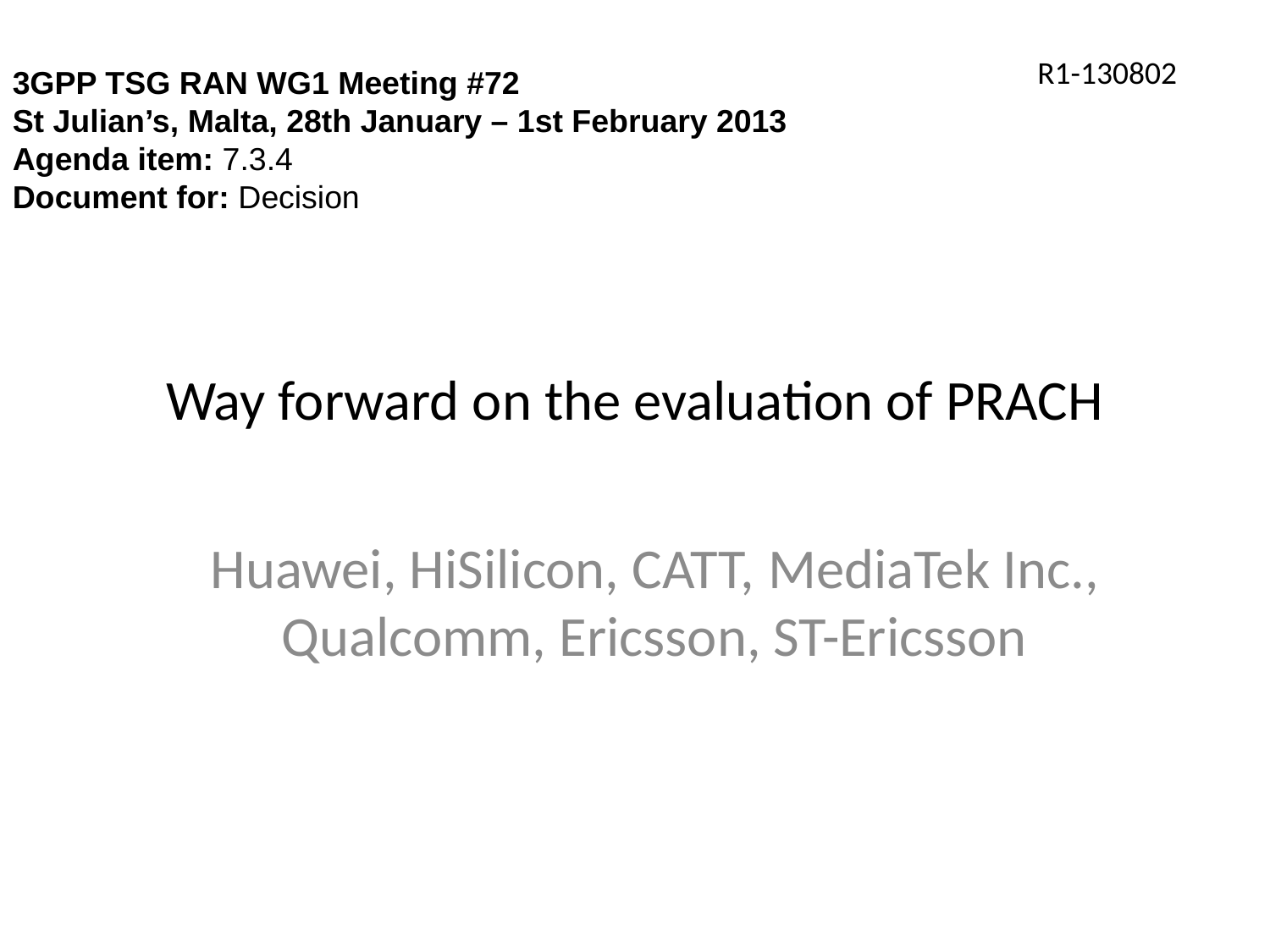

R1-130802
3GPP TSG RAN WG1 Meeting #72
St Julian’s, Malta, 28th January – 1st February 2013
Agenda item: 7.3.4
Document for: Decision
# Way forward on the evaluation of PRACH
Huawei, HiSilicon, CATT, MediaTek Inc., Qualcomm, Ericsson, ST-Ericsson